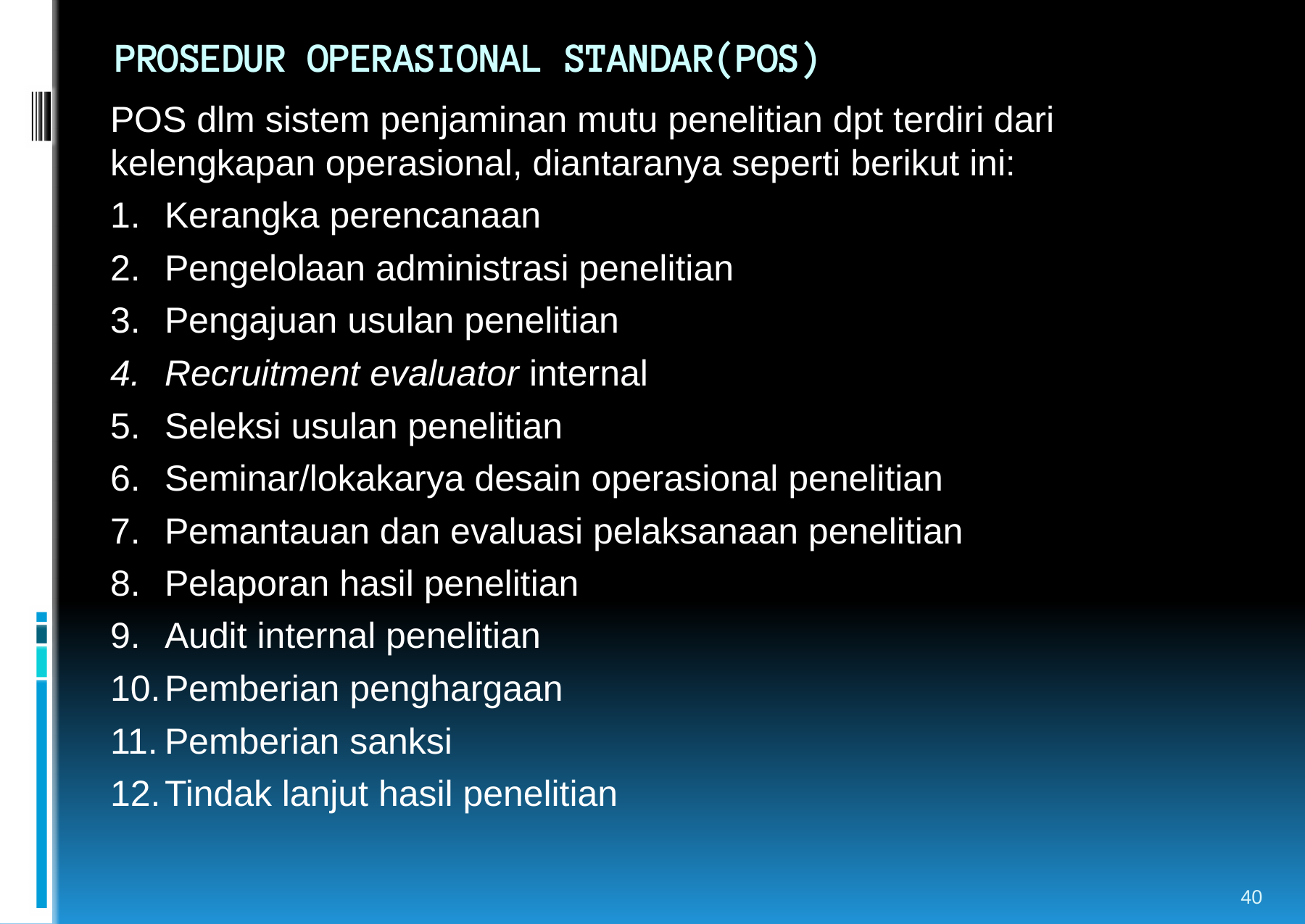

# PROSEDUR OPERASIONAL STANDAR(POS)
POS dlm sistem penjaminan mutu penelitian dpt terdiri dari kelengkapan operasional, diantaranya seperti berikut ini:
Kerangka perencanaan
Pengelolaan administrasi penelitian
Pengajuan usulan penelitian
Recruitment evaluator internal
Seleksi usulan penelitian
Seminar/lokakarya desain operasional penelitian
Pemantauan dan evaluasi pelaksanaan penelitian
Pelaporan hasil penelitian
Audit internal penelitian
Pemberian penghargaan
Pemberian sanksi
Tindak lanjut hasil penelitian
40